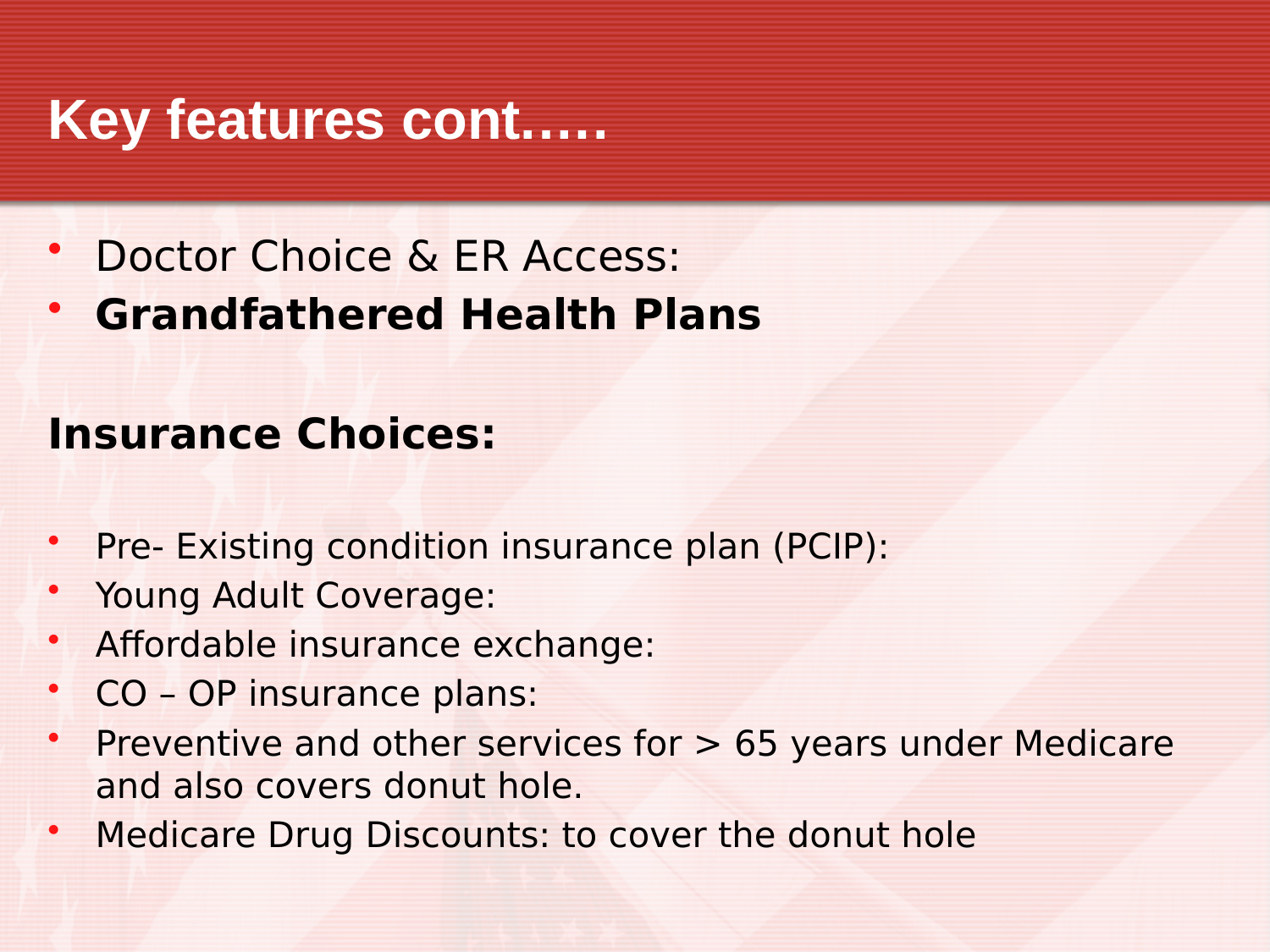

# Key features cont.….
Doctor Choice & ER Access:
Grandfathered Health Plans

Insurance Choices:

Pre- Existing condition insurance plan (PCIP):
Young Adult Coverage:
Affordable insurance exchange:
CO – OP insurance plans:
Preventive and other services for > 65 years under Medicare and also covers donut hole.
Medicare Drug Discounts: to cover the donut hole